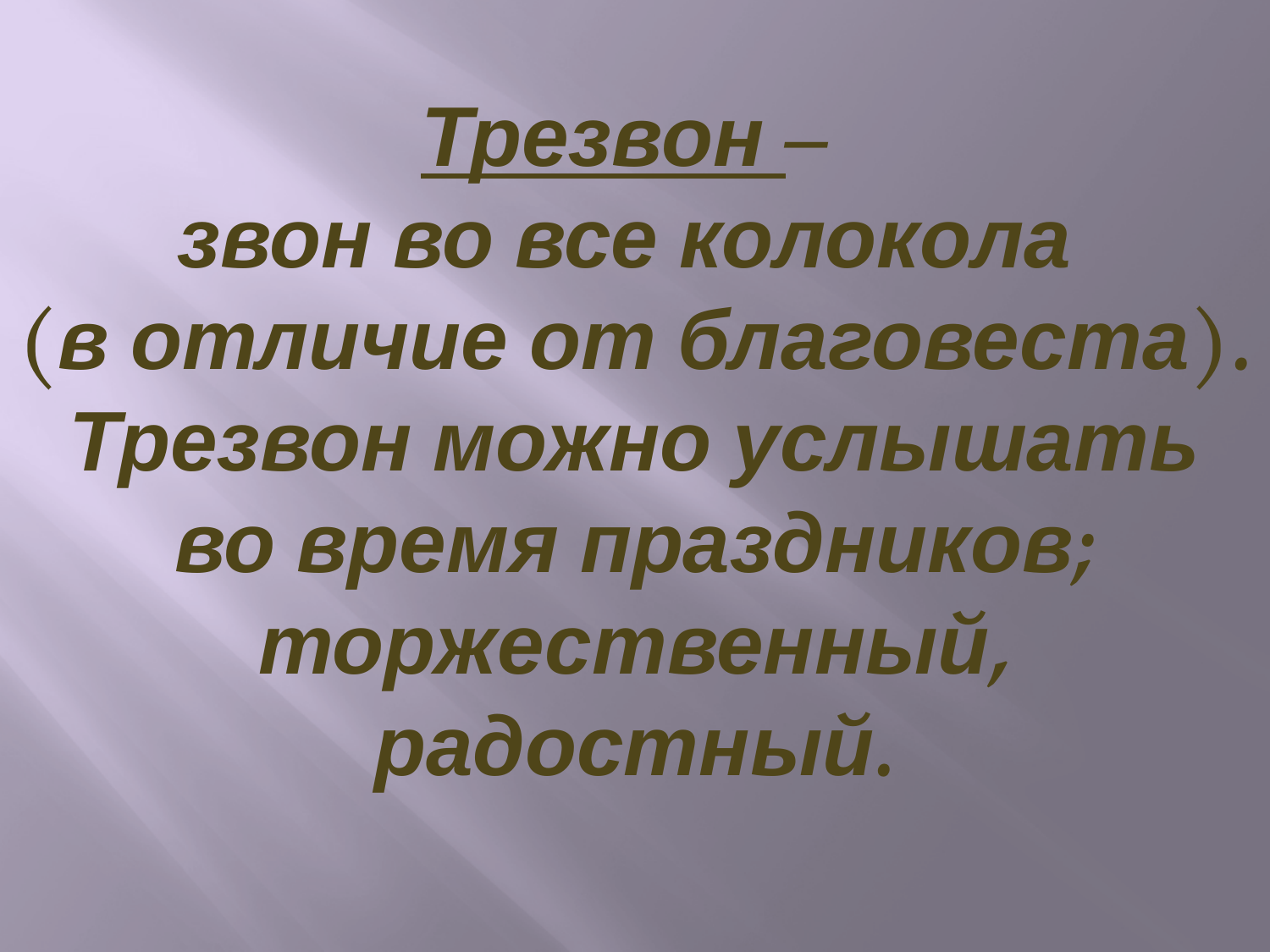

# Трезвон – звон во все колокола (в отличие от благовеста). Трезвон можно услышать во время праздников; торжественный, радостный.